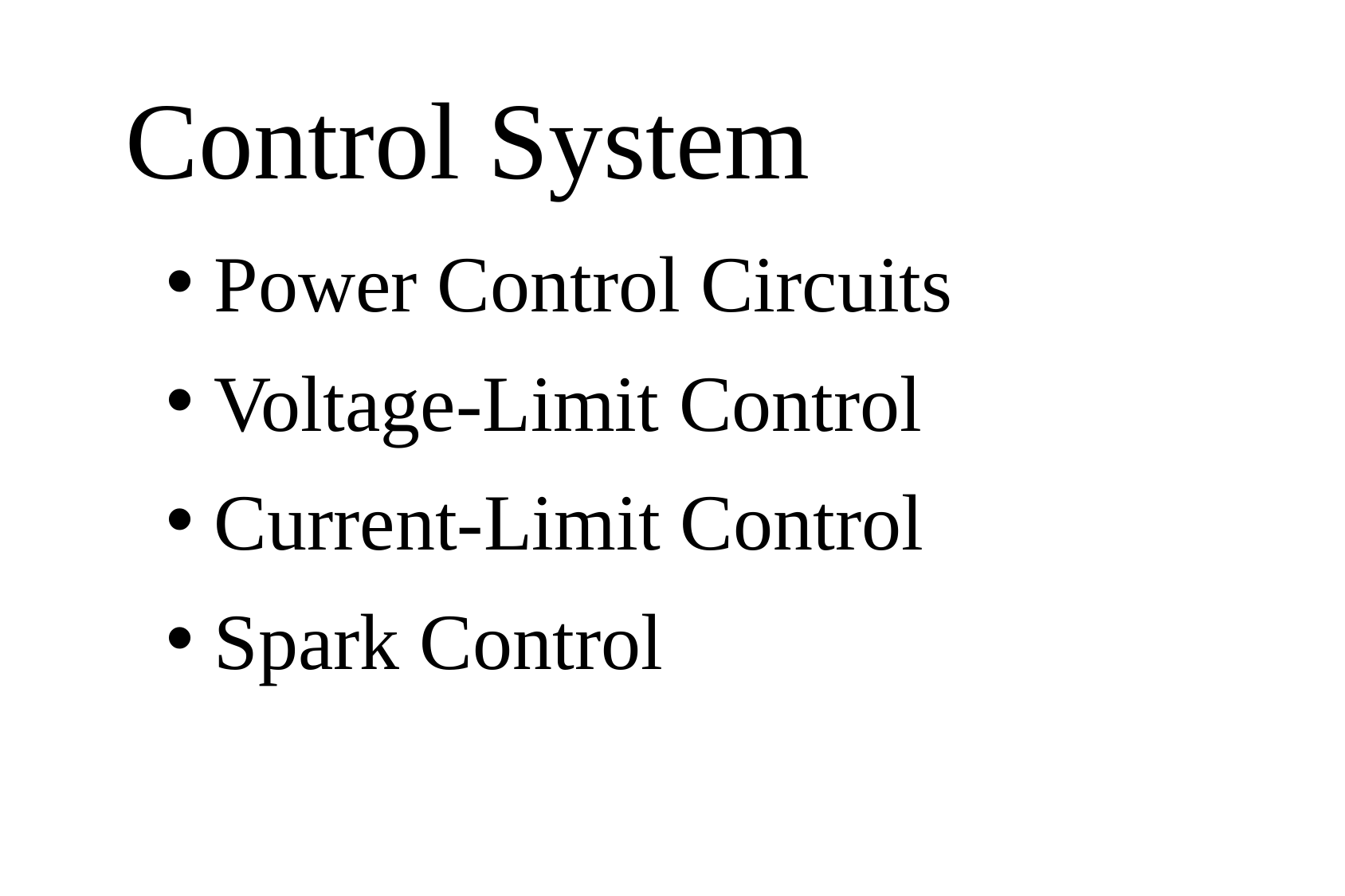

# Control System
 Power Control Circuits
 Voltage-Limit Control
 Current-Limit Control
 Spark Control